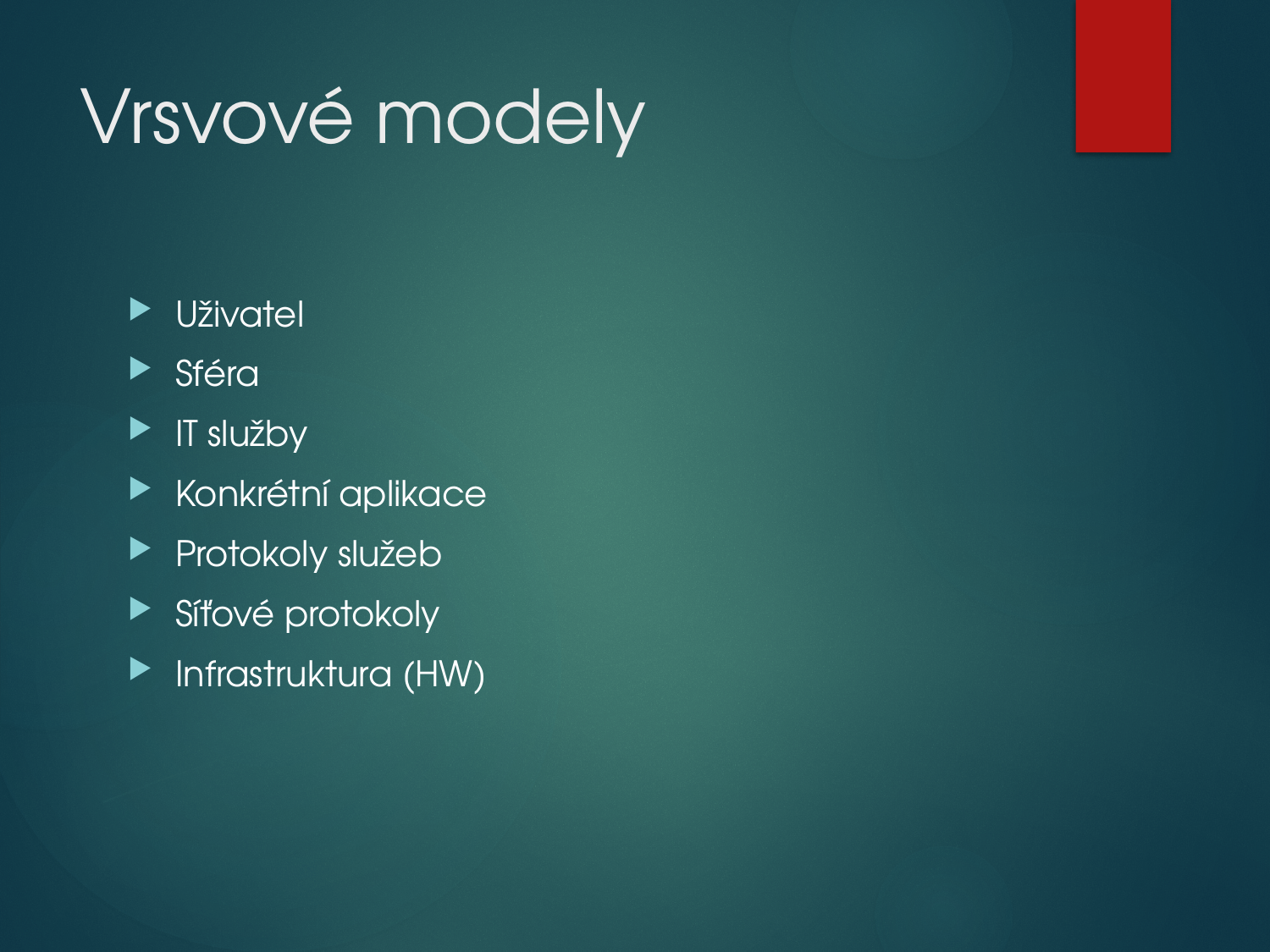

# Vrsvové modely
Uživatel
Sféra
IT služby
Konkrétní aplikace
Protokoly služeb
Síťové protokoly
Infrastruktura (HW)